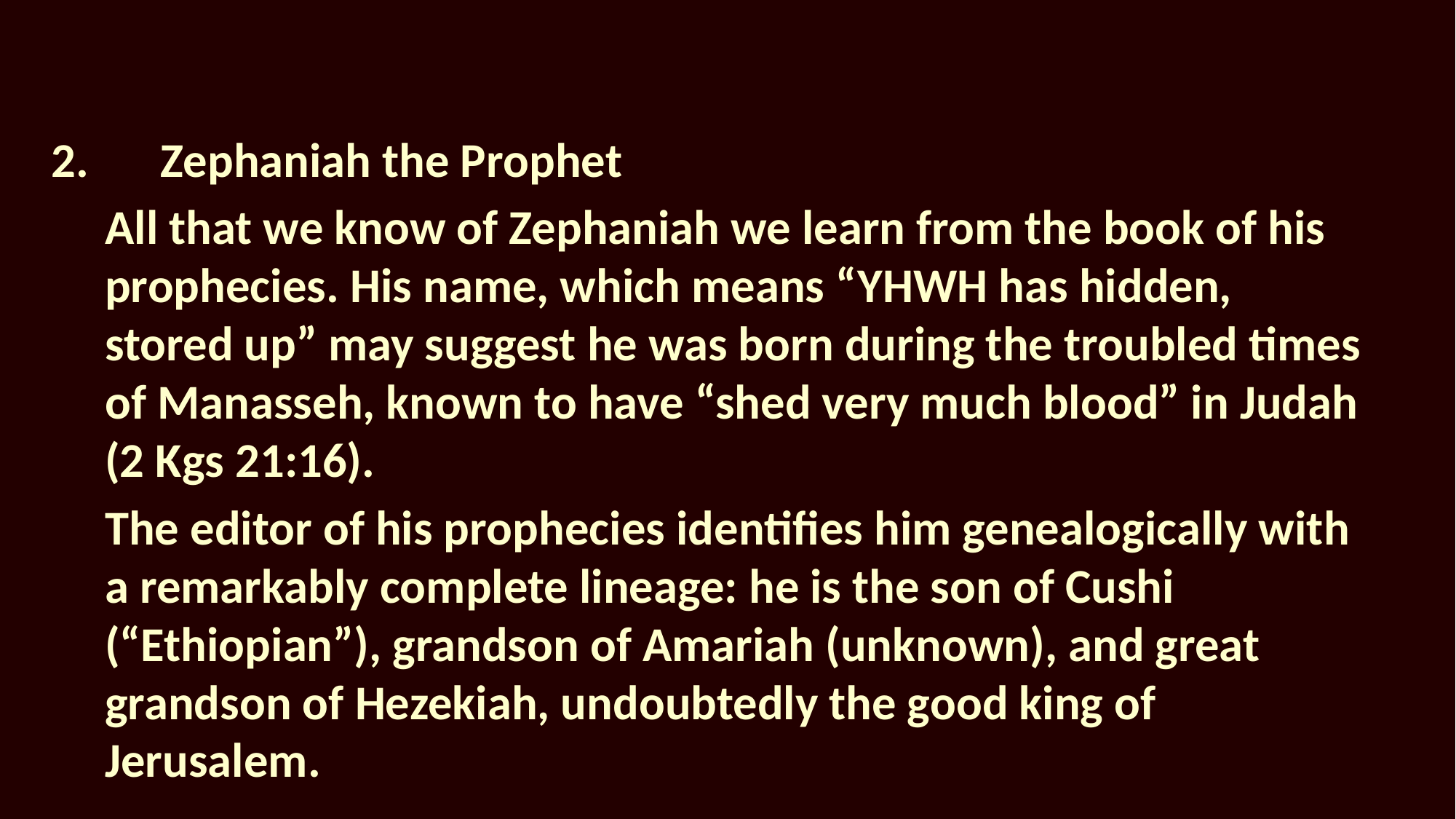

2.	Zephaniah the Prophet
All that we know of Zephaniah we learn from the book of his prophecies. His name, which means “YHWH has hidden, stored up” may suggest he was born during the troubled times of Manasseh, known to have “shed very much blood” in Judah (2 Kgs 21:16).
The editor of his prophecies identifies him genealogically with a remarkably complete lineage: he is the son of Cushi (“Ethiopian”), grandson of Amariah (unknown), and great grandson of Hezekiah, undoubtedly the good king of Jerusalem.